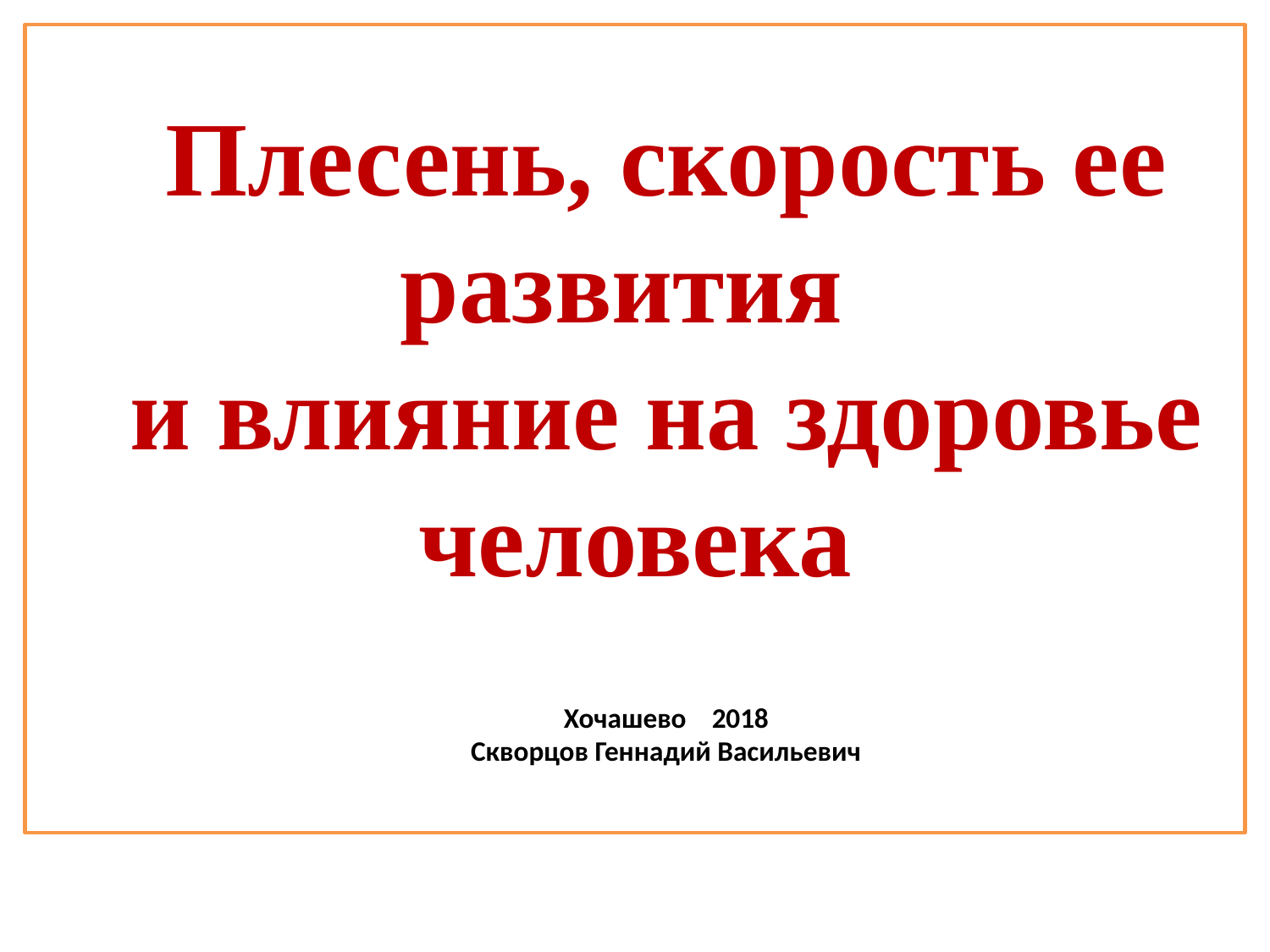

Плесень, скорость ее развития
и влияние на здоровье человека

Хочашево    2018
Скворцов Геннадий Васильевич